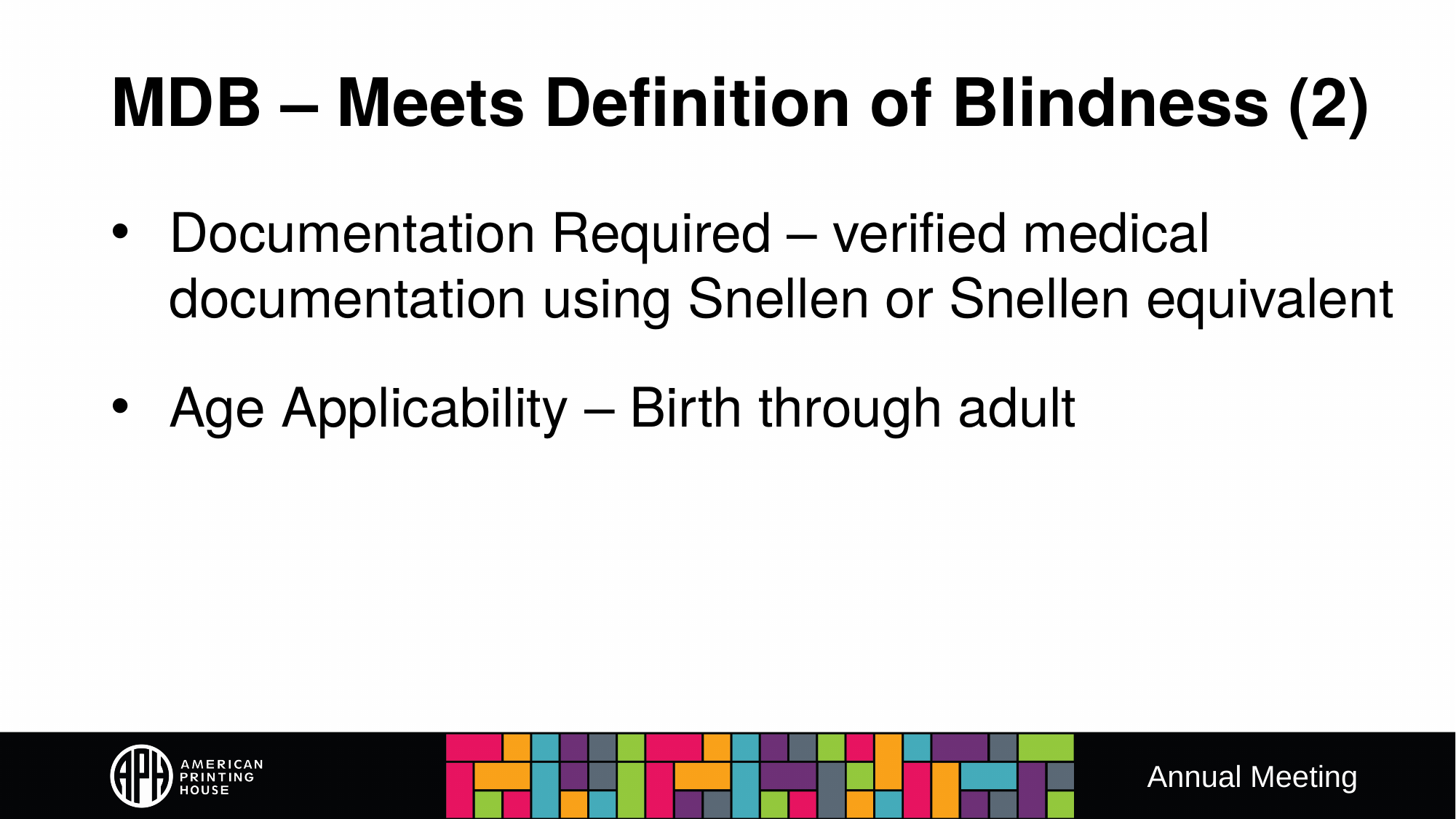

# MDB – Meets Definition of Blindness (2)
Documentation Required – verified medical documentation using Snellen or Snellen equivalent
Age Applicability – Birth through adult